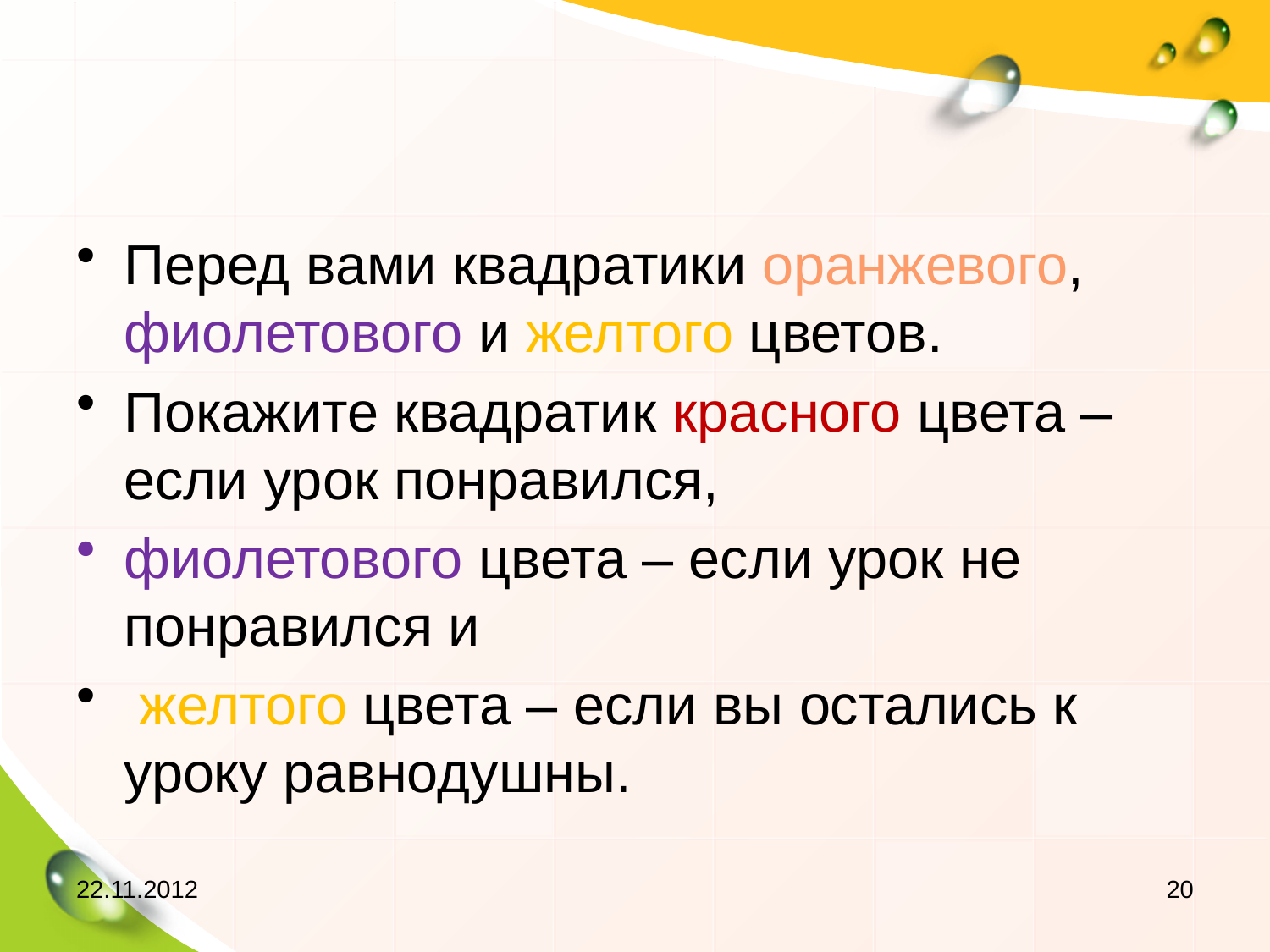

#
Перед вами квадратики оранжевого, фиолетового и желтого цветов.
Покажите квадратик красного цвета – если урок понравился,
фиолетового цвета – если урок не понравился и
 желтого цвета – если вы остались к уроку равнодушны.

22.11.2012
20